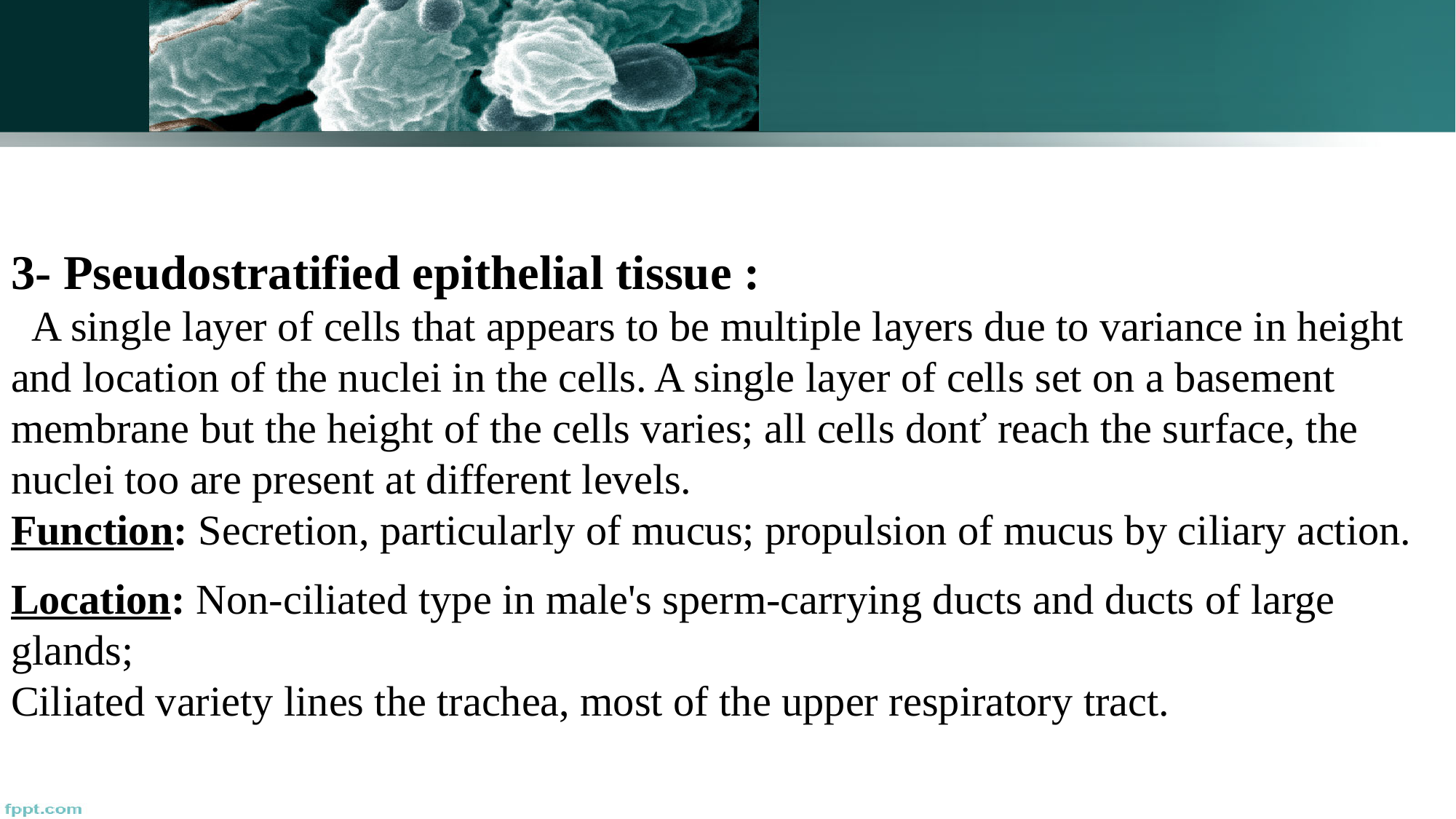

3- Pseudostratified epithelial tissue :
  A single layer of cells that appears to be multiple layers due to variance in height and location of the nuclei in the cells. A single layer of cells set on a basement membrane but the height of the cells varies; all cells donť reach the surface, the nuclei too are present at different levels.
Function: Secretion, particularly of mucus; propulsion of mucus by ciliary action.
Location: Non-ciliated type in male's sperm-carrying ducts and ducts of large glands;
Ciliated variety lines the trachea, most of the upper respiratory tract.